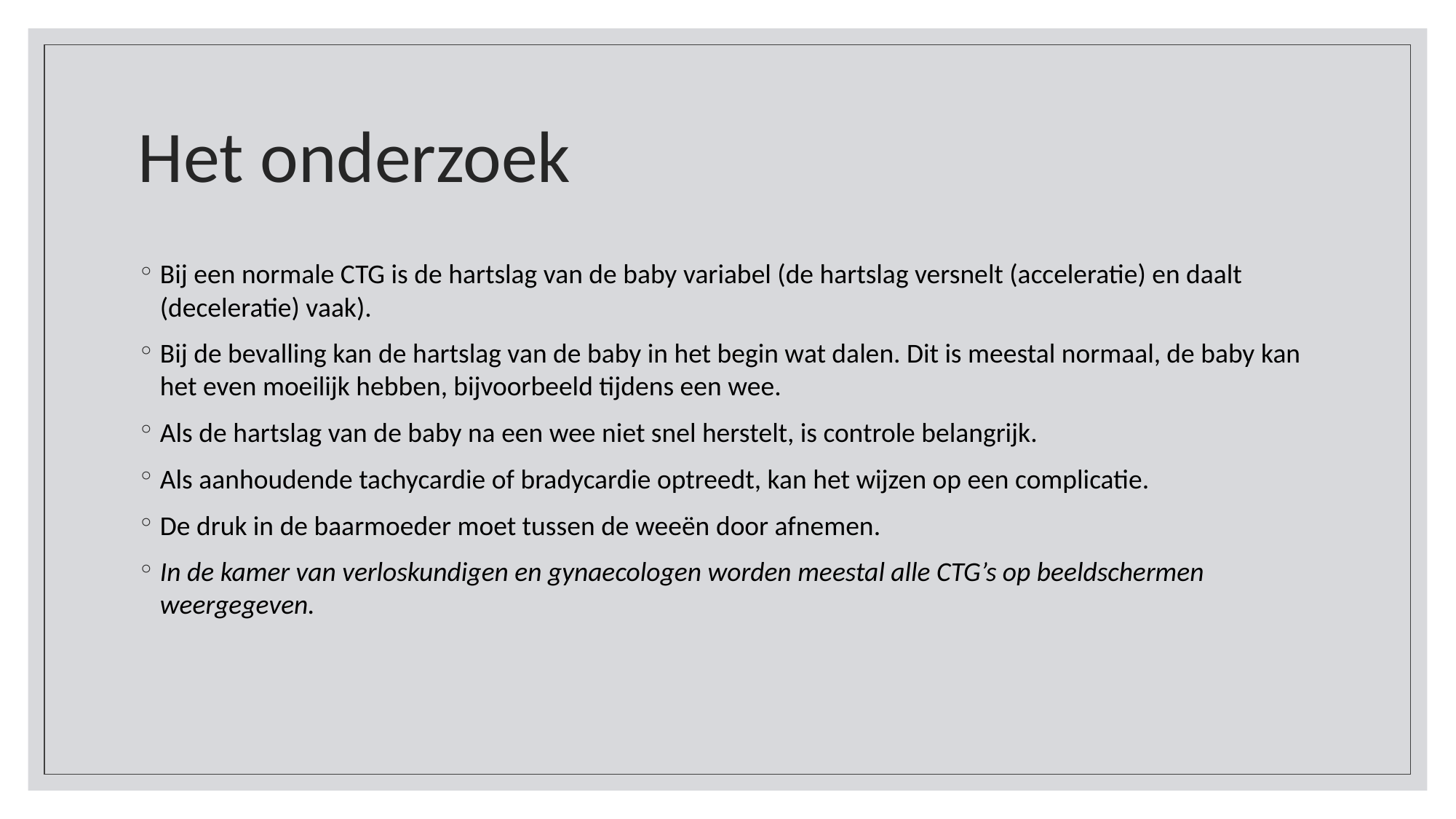

# Het onderzoek
Bij een normale CTG is de hartslag van de baby variabel (de hartslag versnelt (acceleratie) en daalt (deceleratie) vaak).
Bij de bevalling kan de hartslag van de baby in het begin wat dalen. Dit is meestal normaal, de baby kan het even moeilijk hebben, bijvoorbeeld tijdens een wee.
Als de hartslag van de baby na een wee niet snel herstelt, is controle belangrijk.
Als aanhoudende tachycardie of bradycardie optreedt, kan het wijzen op een complicatie.
De druk in de baarmoeder moet tussen de weeën door afnemen.
In de kamer van verloskundigen en gynaecologen worden meestal alle CTG’s op beeldschermen weergegeven.